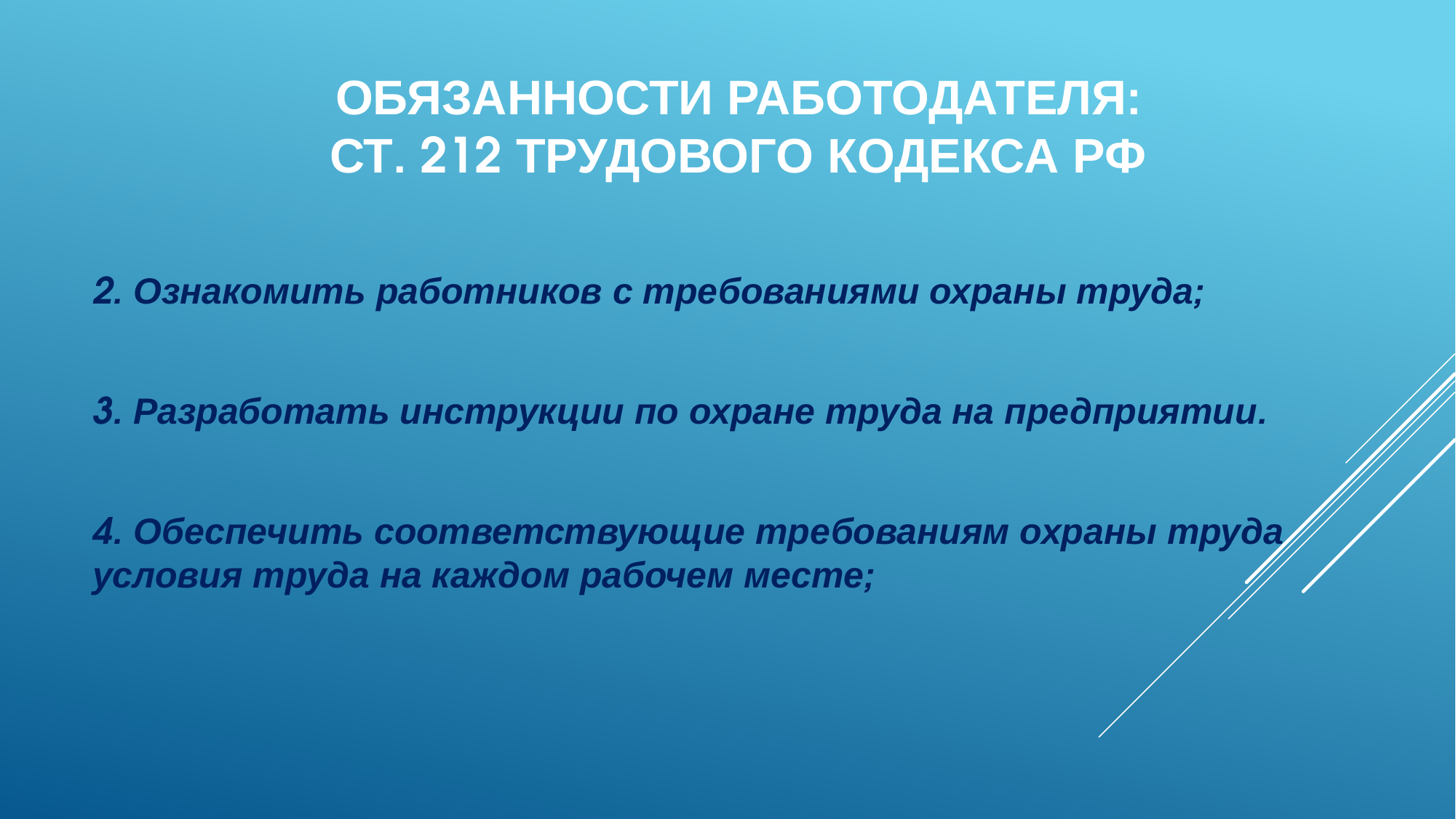

# обязанности работодателя: ст. 212 Трудового кодекса РФ
2. Ознакомить работников с требованиями охраны труда;

3. Разработать инструкции по охране труда на предприятии.

4. Обеспечить соответствующие требованиям охраны труда условия труда на каждом рабочем месте;